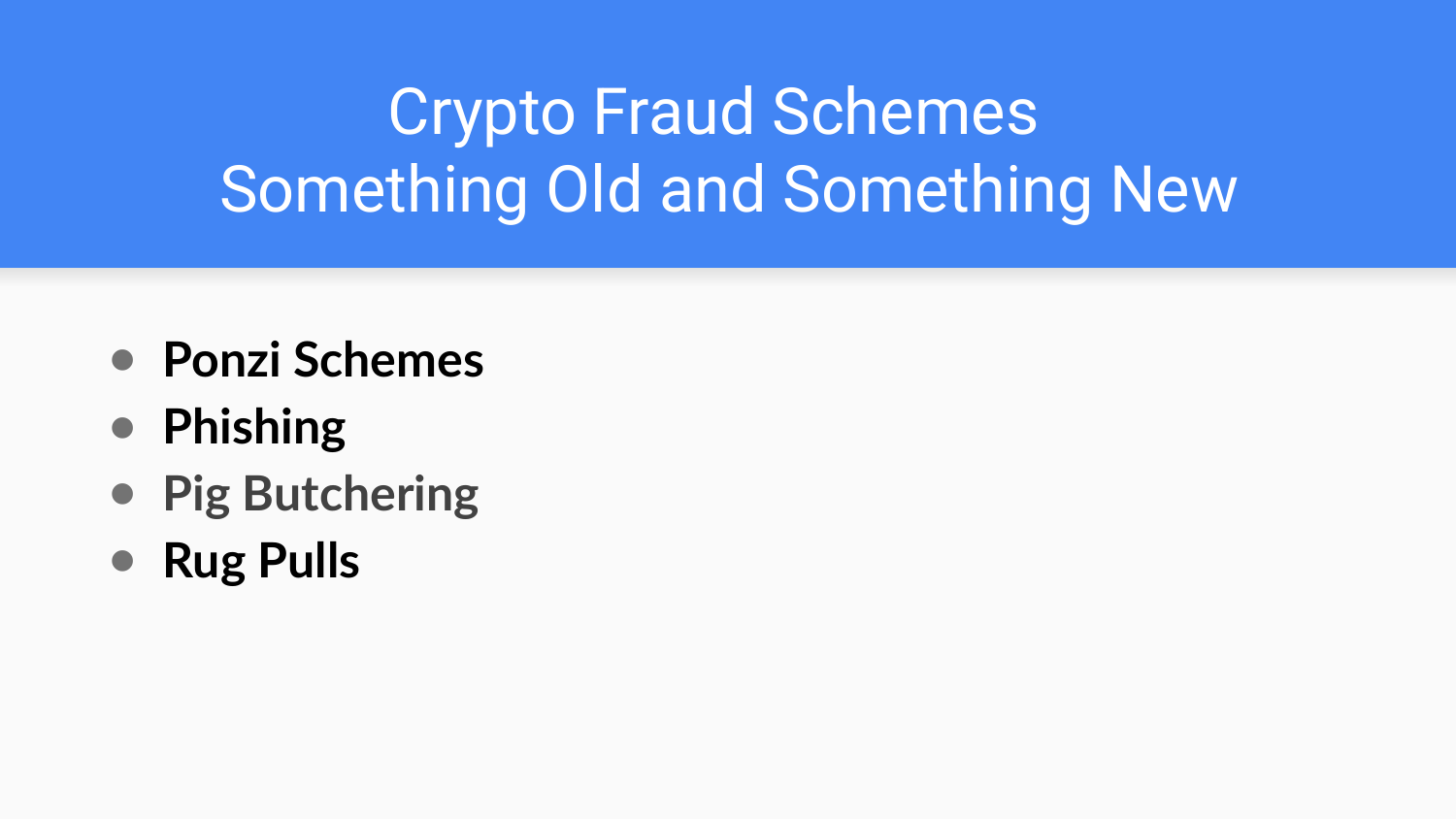

# Crypto Fraud Schemes Something Old and Something New
Ponzi Schemes
Phishing
Pig Butchering
Rug Pulls